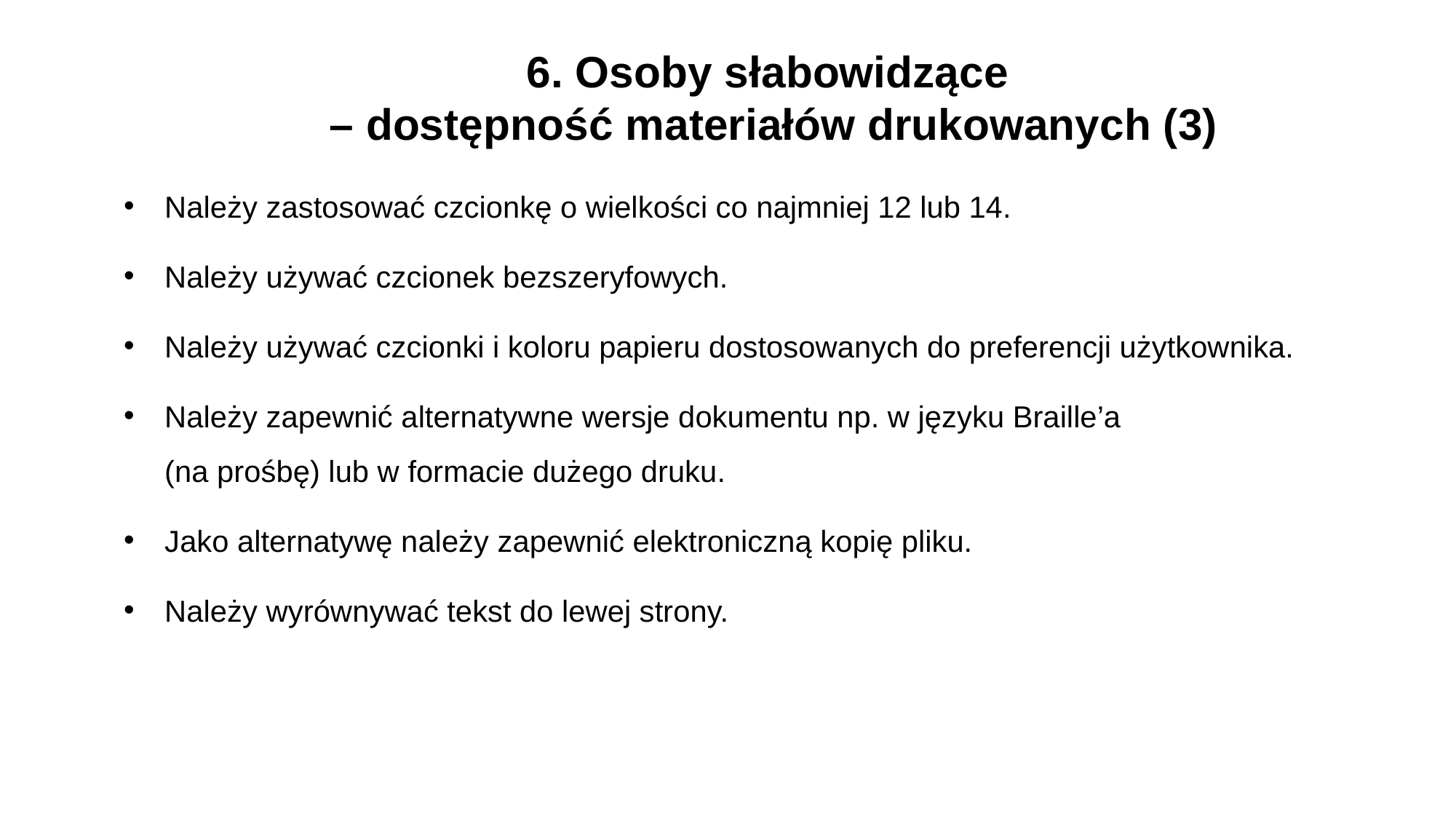

6. Osoby słabowidzące
– dostępność materiałów drukowanych (3)
Należy zastosować czcionkę o wielkości co najmniej 12 lub 14.
Należy używać czcionek bezszeryfowych.
Należy używać czcionki i koloru papieru dostosowanych do preferencji użytkownika.
Należy zapewnić alternatywne wersje dokumentu np. w języku Braille’a
(na prośbę) lub w formacie dużego druku.
Jako alternatywę należy zapewnić elektroniczną kopię pliku.
Należy wyrównywać tekst do lewej strony.